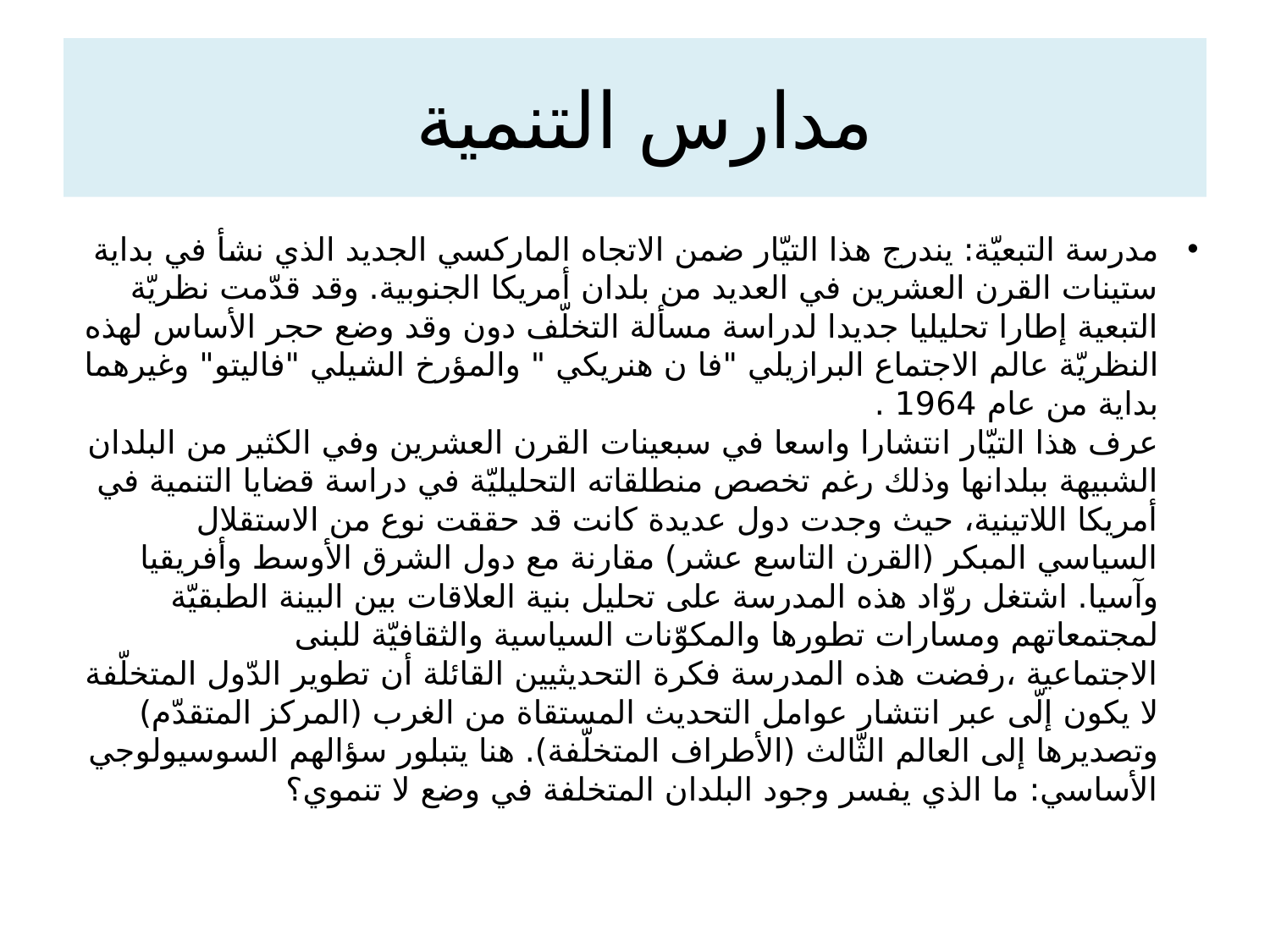

# مدارس التنمية
مدرسة التبعيّة: يندرج هذا التيّار ضمن الاتجاه الماركسي الجديد الذي نشأ في بداية ستينات القرن العشرين في العديد من بلدان أمريكا الجنوبية. وقد قدّمت نظريّة التبعية إطارا تحليليا جديدا لدراسة مسألة التخلّف دون وقد وضع حجر الأساس لهذه النظريّة عالم الاجتماع البرازيلي "فا ن هنريكي " والمؤرخ الشيلي "فاليتو" وغيرهما بداية من عام 1964 .
عرف هذا التيّار انتشارا واسعا في سبعينات القرن العشرين وفي الكثير من البلدان الشبيهة ببلدانها وذلك رغم تخصص منطلقاته التحليليّة في دراسة قضايا التنمية في أمريكا اللاتينية، حيث وجدت دول عديدة كانت قد حققت نوع من الاستقلال السياسي المبكر (القرن التاسع عشر) مقارنة مع دول الشرق الأوسط وأفريقيا وآسيا. اشتغل روّاد هذه المدرسة على تحليل بنية العلاقات بين البينة الطبقيّة لمجتمعاتهم ومسارات تطورها والمكوّنات السياسية والثقافيّة للبنى الاجتماعية ،رفضت هذه المدرسة فكرة التحديثيين القائلة أن تطوير الدّول المتخلّفة لا يكون إلّى عبر انتشار عوامل التحديث المستقاة من الغرب (المركز المتقدّم) وتصديرها إلى العالم الثّالث (الأطراف المتخلّفة). هنا يتبلور سؤالهم السوسيولوجي الأساسي: ما الذي يفسر وجود البلدان المتخلفة في وضع لا تنموي؟